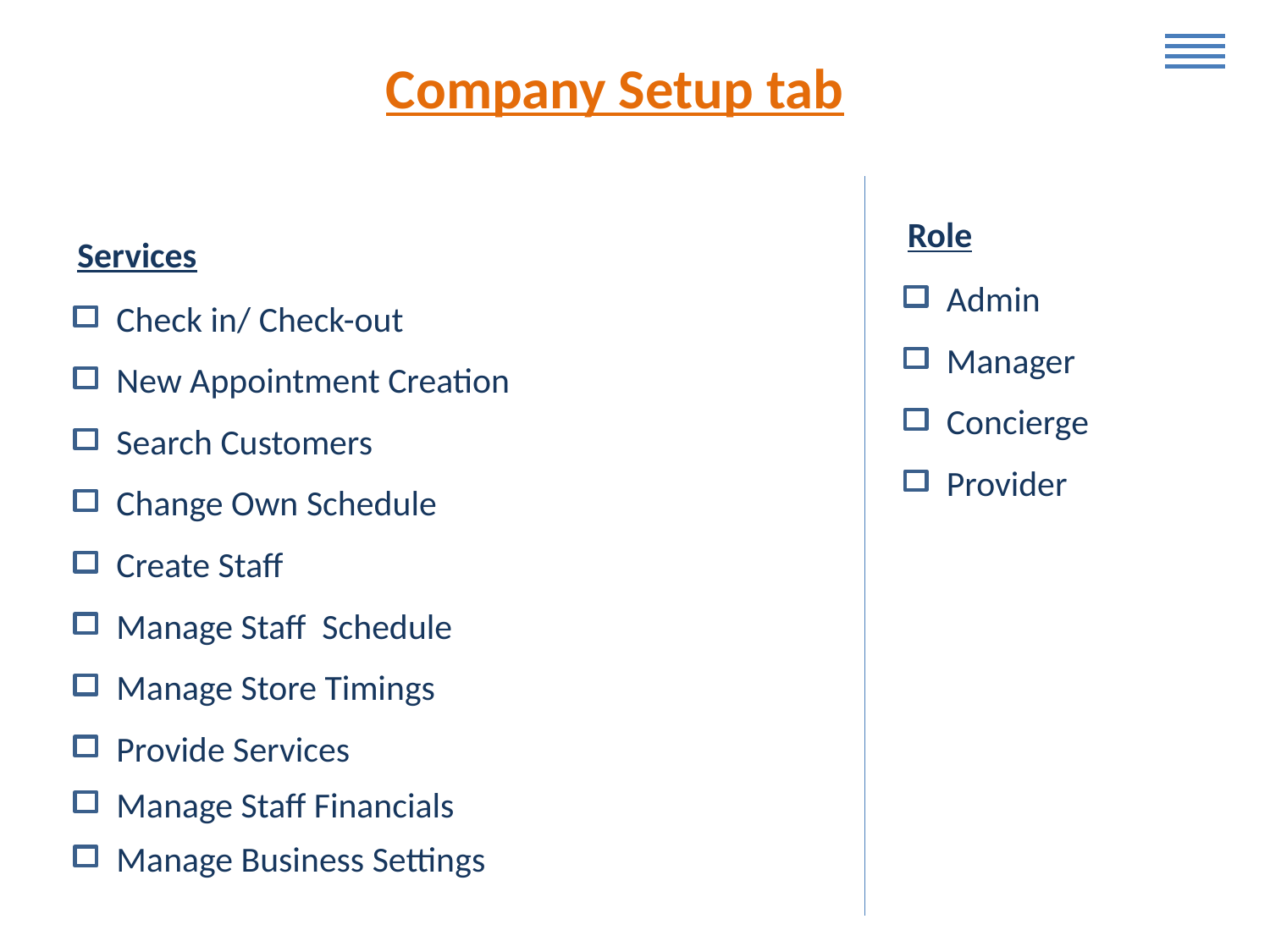

Company Setup tab
Role
Services
Admin

Check in/ Check-out

Manager

New Appointment Creation

Concierge

Search Customers

Provider

Change Own Schedule

Create Staff

Manage Staff  Schedule

Manage Store Timings

Provide Services

Manage Staff Financials

Manage Business Settings